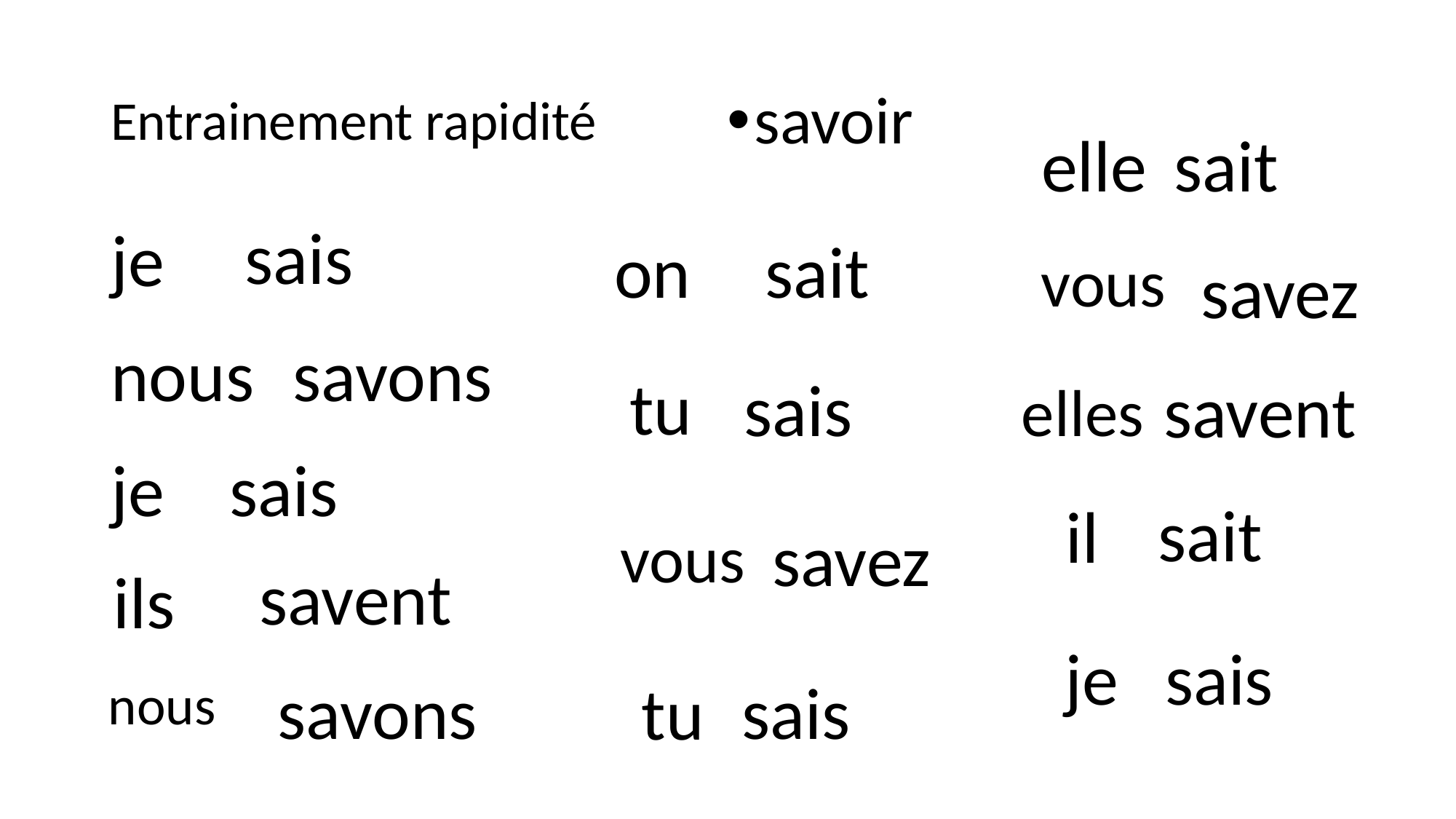

# Entrainement rapidité
savoir
elle
sait
sais
je
on
sait
vous
savez
savons
nous
tu
sais
savent
elles
je
sais
sait
il
savez
vous
savent
ils
je
sais
savons
sais
tu
nous